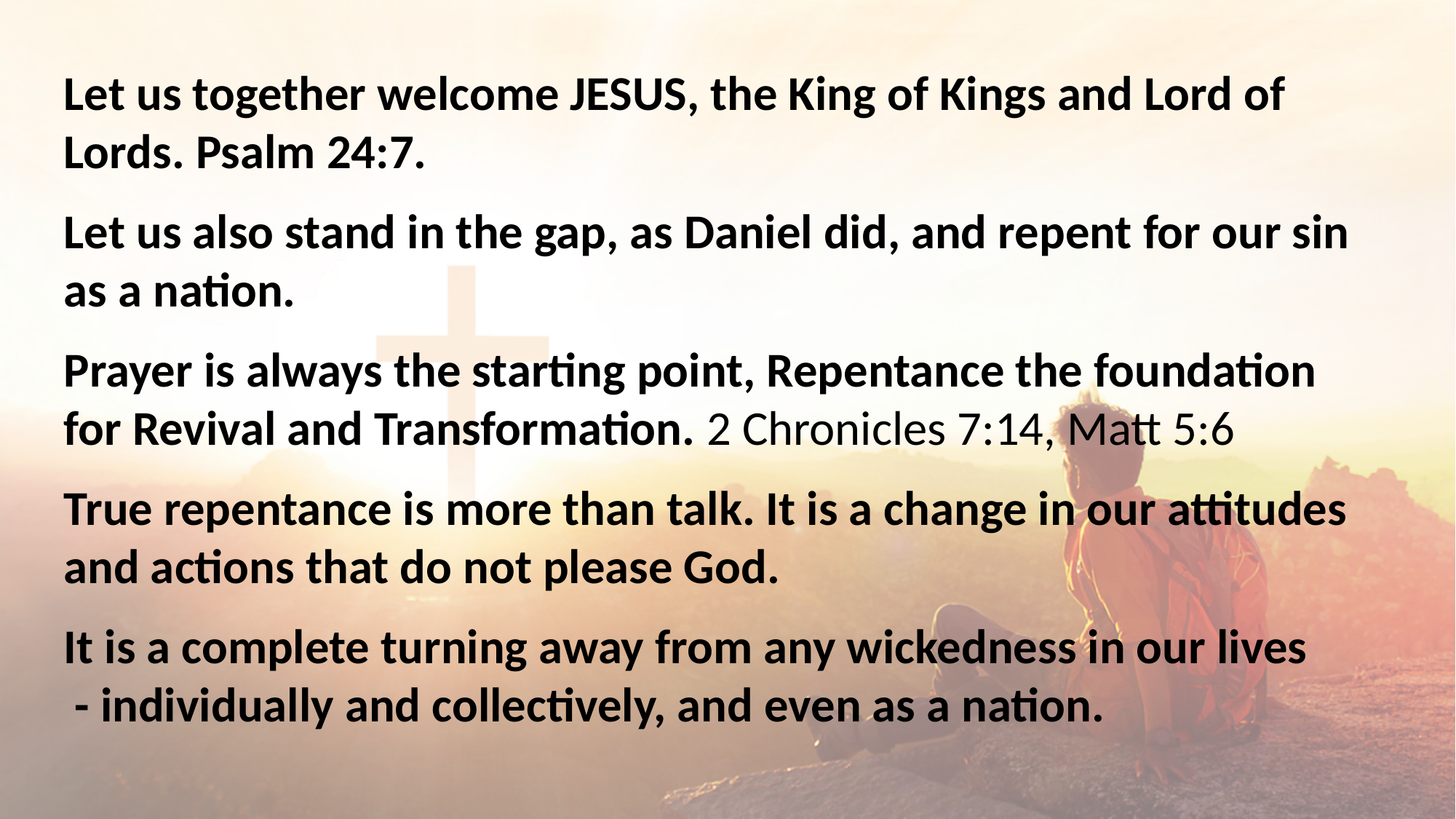

Let us together welcome JESUS, the King of Kings and Lord of Lords. Psalm 24:7.

Let us also stand in the gap, as Daniel did, and repent for our sin as a nation.

Prayer is always the starting point, Repentance the foundation for Revival and Transformation. 2 Chronicles 7:14, Matt 5:6

True repentance is more than talk. It is a change in our attitudes and actions that do not please God.

It is a complete turning away from any wickedness in our lives
 - individually and collectively, and even as a nation.
#